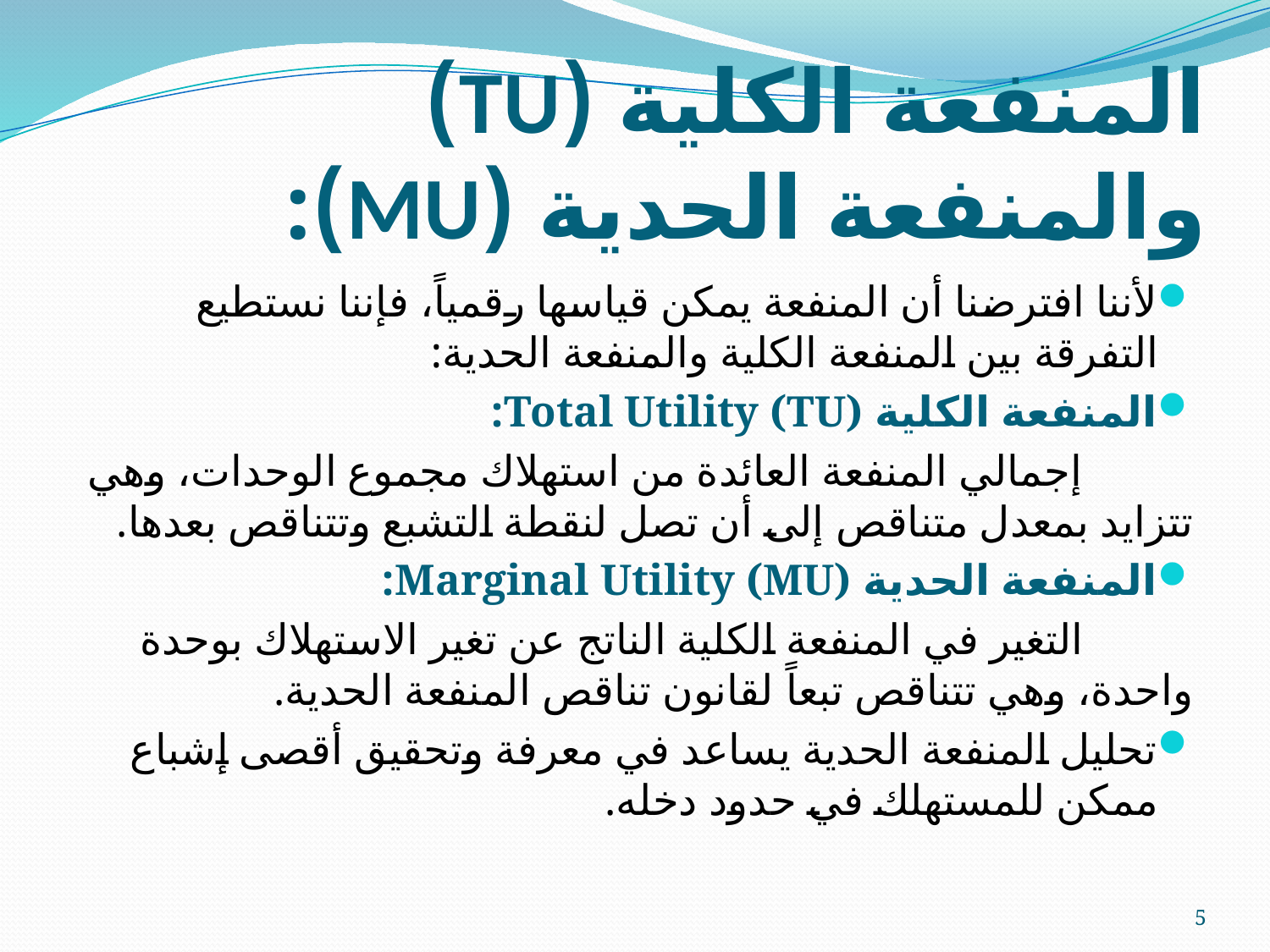

# المنفعة الكلية (TU) والمنفعة الحدية (MU):
لأننا افترضنا أن المنفعة يمكن قياسها رقمياً، فإننا نستطيع التفرقة بين المنفعة الكلية والمنفعة الحدية:
المنفعة الكلية Total Utility (TU):
          إجمالي المنفعة العائدة من استهلاك مجموع الوحدات، وهي تتزايد بمعدل متناقص إلى أن تصل لنقطة التشبع وتتناقص بعدها.
المنفعة الحدية Marginal Utility (MU):
          التغير في المنفعة الكلية الناتج عن تغير الاستهلاك بوحدة واحدة، وهي تتناقص تبعاً لقانون تناقص المنفعة الحدية.
تحليل المنفعة الحدية يساعد في معرفة وتحقيق أقصى إشباع ممكن للمستهلك في حدود دخله.

5